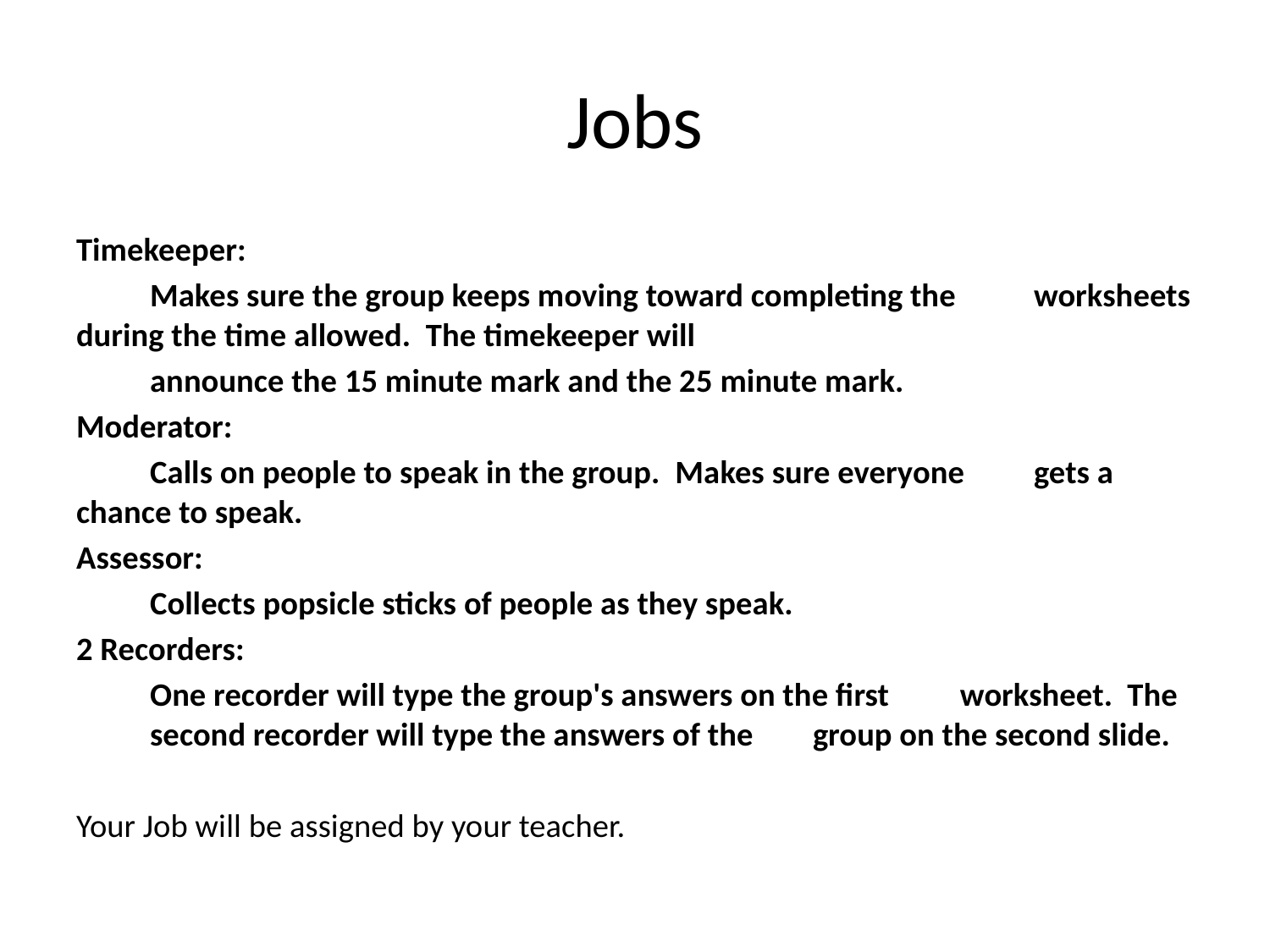

# Jobs
Timekeeper:
     	Makes sure the group keeps moving toward completing the 	worksheets during the time allowed.  The timekeeper will
	announce the 15 minute mark and the 25 minute mark.
Moderator:
	Calls on people to speak in the group.  Makes sure everyone 	gets a 	chance to speak.
Assessor:
	Collects popsicle sticks of people as they speak.
2 Recorders:
	One recorder will type the group's answers on the first 	worksheet.  The 	second recorder will type the answers of the 	group on the second slide.

Your Job will be assigned by your teacher.